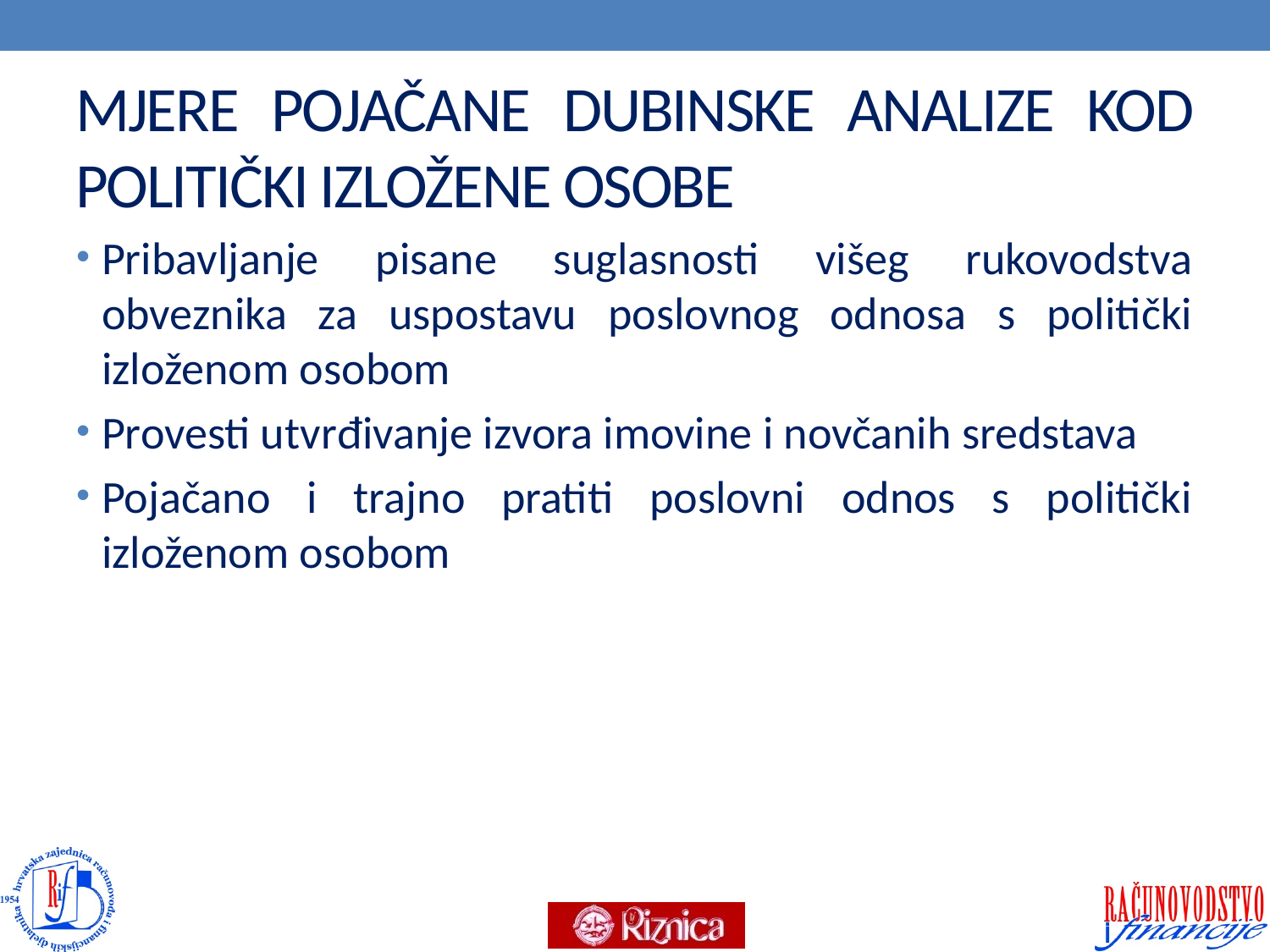

# MJERE POJAČANE DUBINSKE ANALIZE KOD POLITIČKI IZLOŽENE OSOBE
Pribavljanje pisane suglasnosti višeg rukovodstva obveznika za uspostavu poslovnog odnosa s politički izloženom osobom
Provesti utvrđivanje izvora imovine i novčanih sredstava
Pojačano i trajno pratiti poslovni odnos s politički izloženom osobom